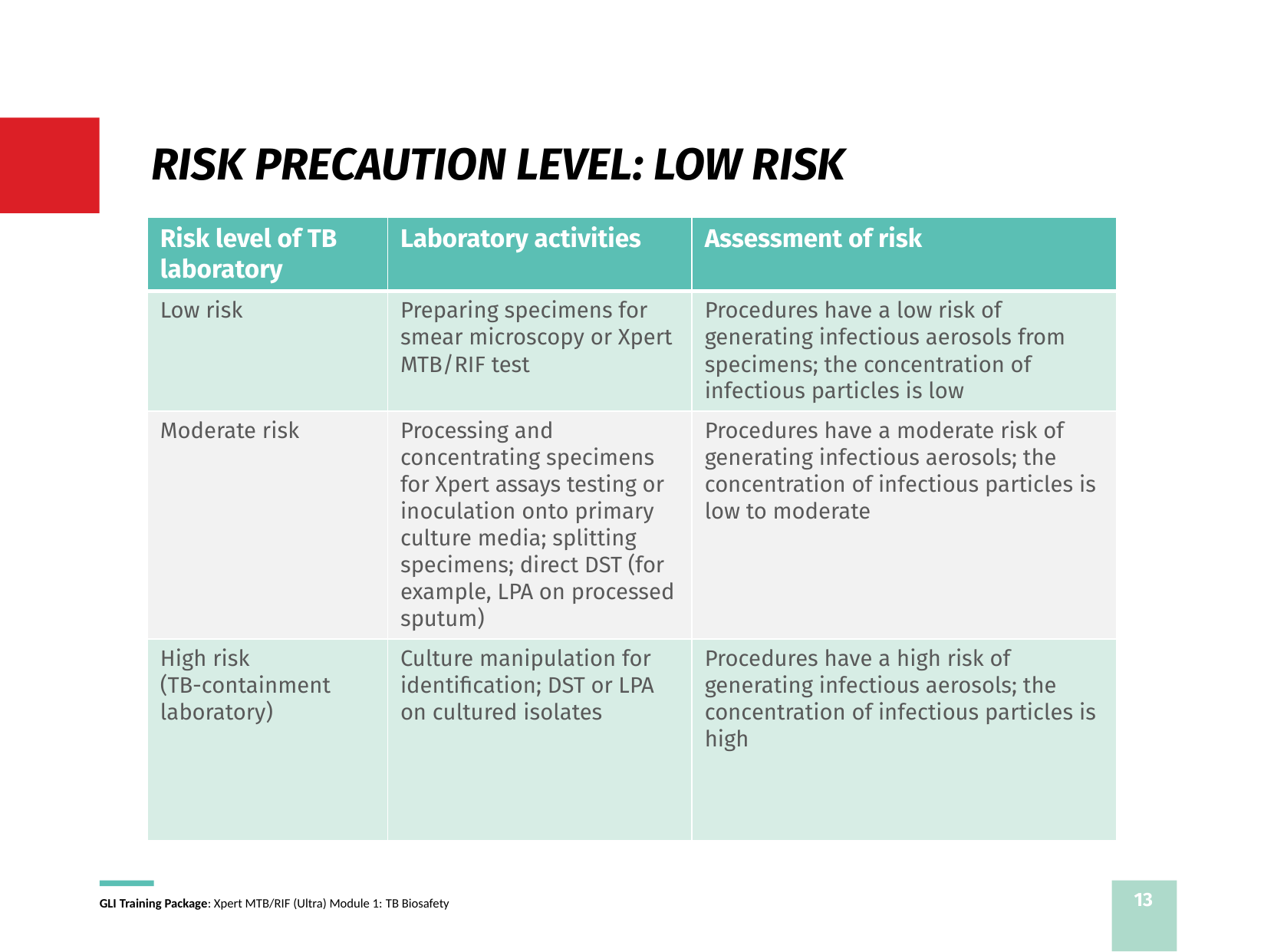

# RISK PRECAUTION LEVEL: LOW RISK
| Risk level of TB laboratory | Laboratory activities | Assessment of risk |
| --- | --- | --- |
| Low risk | Preparing specimens for smear microscopy or Xpert MTB/RIF test | Procedures have a low risk of generating infectious aerosols from specimens; the concentration of infectious particles is low |
| Moderate risk | Processing and concentrating specimens for Xpert assays testing or inoculation onto primary culture media; splitting specimens; direct DST (for example, LPA on processed sputum) | Procedures have a moderate risk of generating infectious aerosols; the concentration of infectious particles is low to moderate |
| High risk (TB-containment laboratory) | Culture manipulation for identification; DST or LPA on cultured isolates | Procedures have a high risk of generating infectious aerosols; the concentration of infectious particles is high |